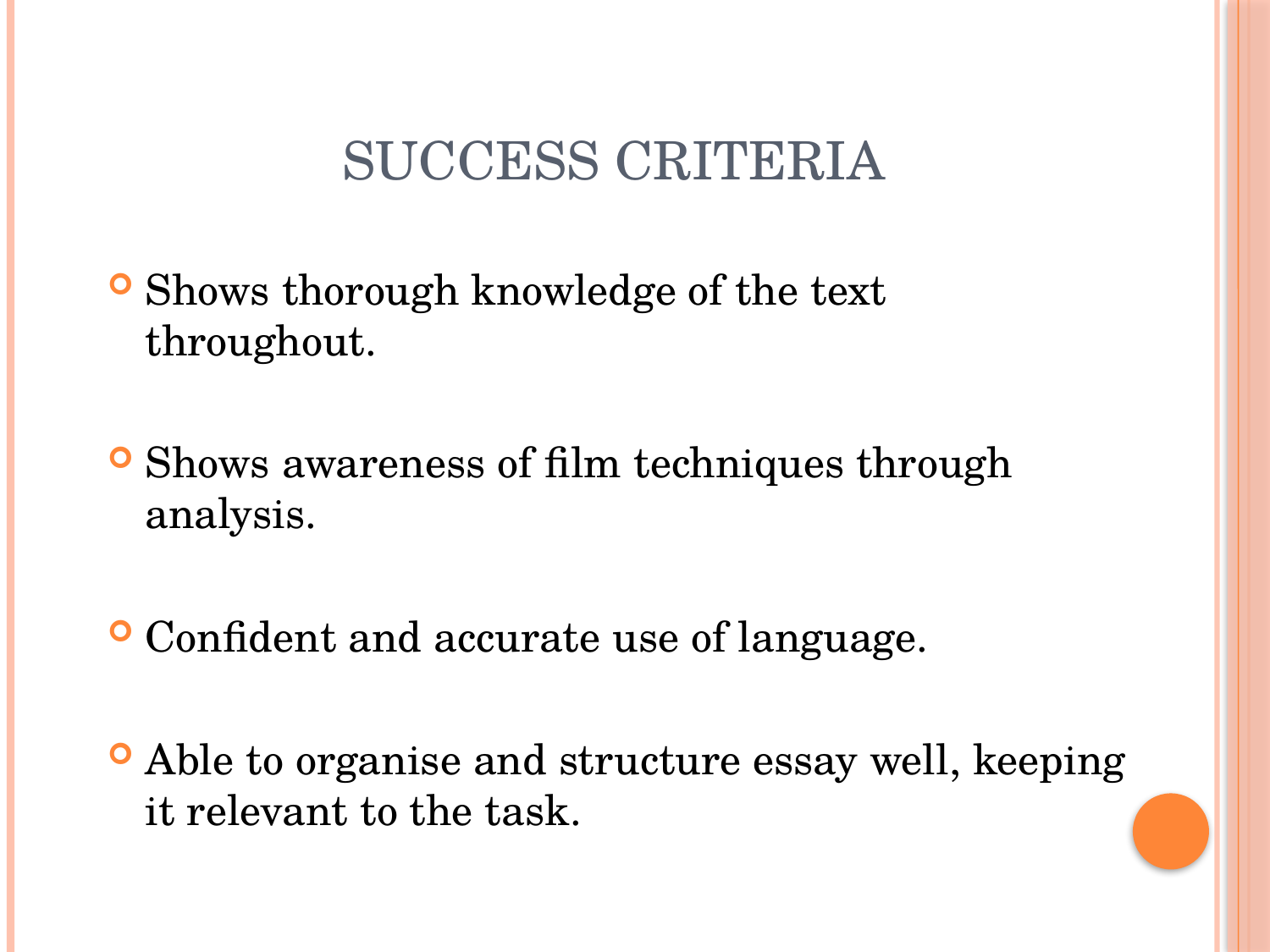

# Success Criteria
Shows thorough knowledge of the text throughout.

Shows awareness of film techniques through analysis.

Confident and accurate use of language.

Able to organise and structure essay well, keeping it relevant to the task.